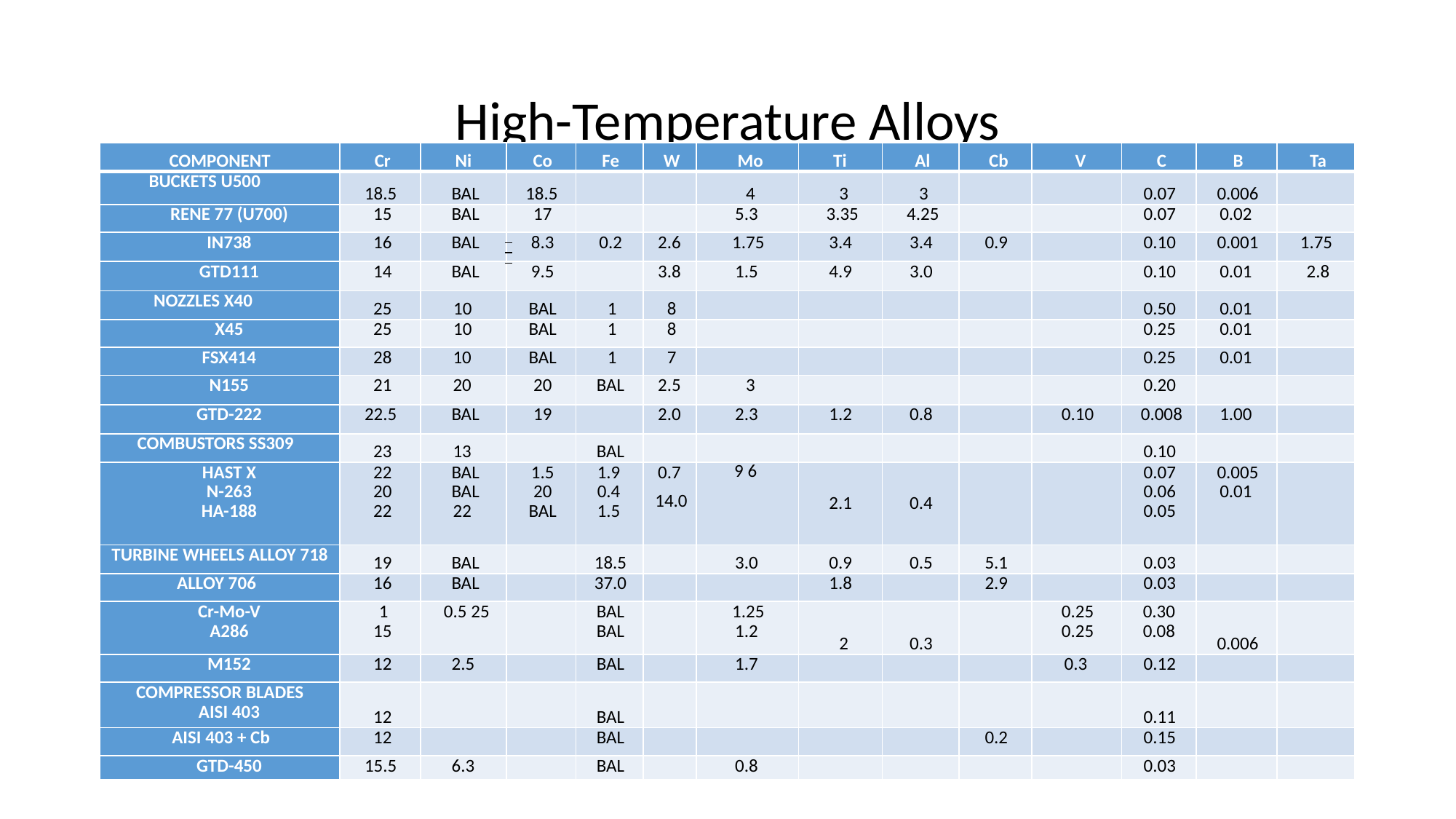

# High-Temperature Alloys
| COMPONENT | Cr | Ni | Co | Fe | W | Mo | Ti | Al | Cb | V | C | B | Ta |
| --- | --- | --- | --- | --- | --- | --- | --- | --- | --- | --- | --- | --- | --- |
| BUCKETS U500 | 18.5 | BAL | 18.5 |  |  | 4 | 3 | 3 |  |  | 0.07 | 0.006 |  |
| RENE 77 (U700) | 15 | BAL | 17 |  |  | 5.3 | 3.35 | 4.25 |  |  | 0.07 | 0.02 |  |
| IN738 | 16 | BAL | 8.3 | 0.2 | 2.6 | 1.75 | 3.4 | 3.4 | 0.9 |  | 0.10 | 0.001 | 1.75 |
| GTD111 | 14 | BAL | 9.5 |  | 3.8 | 1.5 | 4.9 | 3.0 |  |  | 0.10 | 0.01 | 2.8 |
| NOZZLES X40 | 25 | 10 | BAL | 1 | 8 |  |  |  |  |  | 0.50 | 0.01 |  |
| X45 | 25 | 10 | BAL | 1 | 8 |  |  |  |  |  | 0.25 | 0.01 |  |
| FSX414 | 28 | 10 | BAL | 1 | 7 |  |  |  |  |  | 0.25 | 0.01 |  |
| N155 | 21 | 20 | 20 | BAL | 2.5 | 3 |  |  |  |  | 0.20 |  |  |
| GTD-222 | 22.5 | BAL | 19 |  | 2.0 | 2.3 | 1.2 | 0.8 |  | 0.10 | 0.008 | 1.00 |  |
| COMBUSTORS SS309 | 23 | 13 |  | BAL |  |  |  |  |  |  | 0.10 |  |  |
| HAST X N-263 HA-188 | 22 20 22 | BAL BAL 22 | 1.5 20 BAL | 1.9 0.4 1.5 | 0.7 14.0 | 9 6 | 2.1 | 0.4 |  |  | 0.07 0.06 0.05 | 0.005 0.01 |  |
| TURBINE WHEELS ALLOY 718 | 19 | BAL |  | 18.5 |  | 3.0 | 0.9 | 0.5 | 5.1 |  | 0.03 |  |  |
| ALLOY 706 | 16 | BAL |  | 37.0 |  |  | 1.8 |  | 2.9 |  | 0.03 |  |  |
| Cr-Mo-V A286 | 1 15 | 0.5 25 |  | BAL BAL |  | 1.25 1.2 | 2 | 0.3 |  | 0.25 0.25 | 0.30 0.08 | 0.006 |  |
| M152 | 12 | 2.5 |  | BAL |  | 1.7 |  |  |  | 0.3 | 0.12 |  |  |
| COMPRESSOR BLADES AISI 403 | 12 |  |  | BAL |  |  |  |  |  |  | 0.11 |  |  |
| AISI 403 + Cb | 12 |  |  | BAL |  |  |  |  | 0.2 |  | 0.15 |  |  |
| GTD-450 | 15.5 | 6.3 |  | BAL |  | 0.8 |  |  |  |  | 0.03 |  |  |